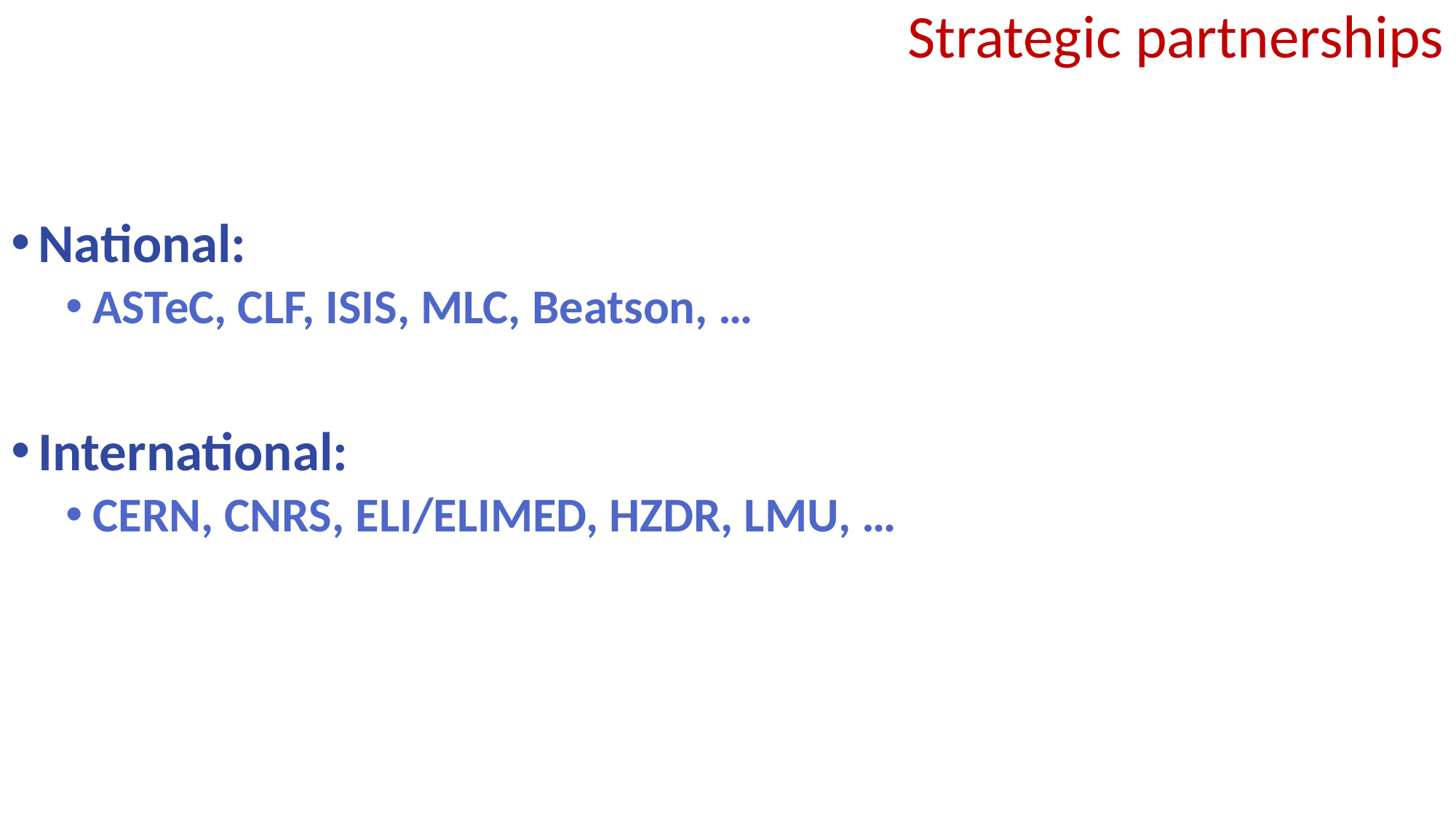

# Strategic partnerships
National:
ASTeC, CLF, ISIS, MLC, Beatson, …

International:
CERN, CNRS, ELI/ELIMED, HZDR, LMU, …